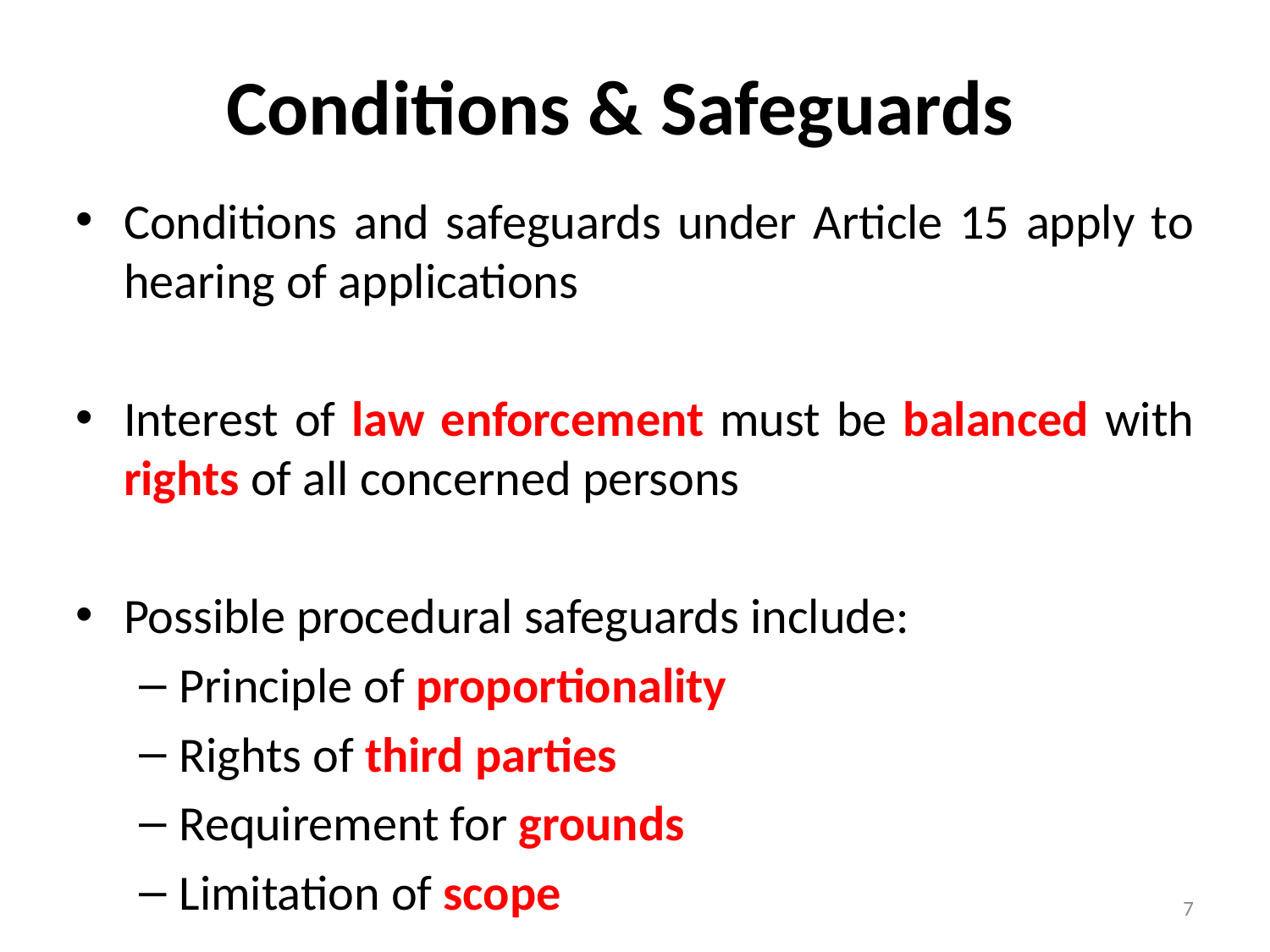

# Conditions & Safeguards
Conditions and safeguards under Article 15 apply to hearing of applications

Interest of law enforcement must be balanced with rights of all concerned persons

Possible procedural safeguards include:
Principle of proportionality
Rights of third parties
Requirement for grounds
Limitation of scope
7